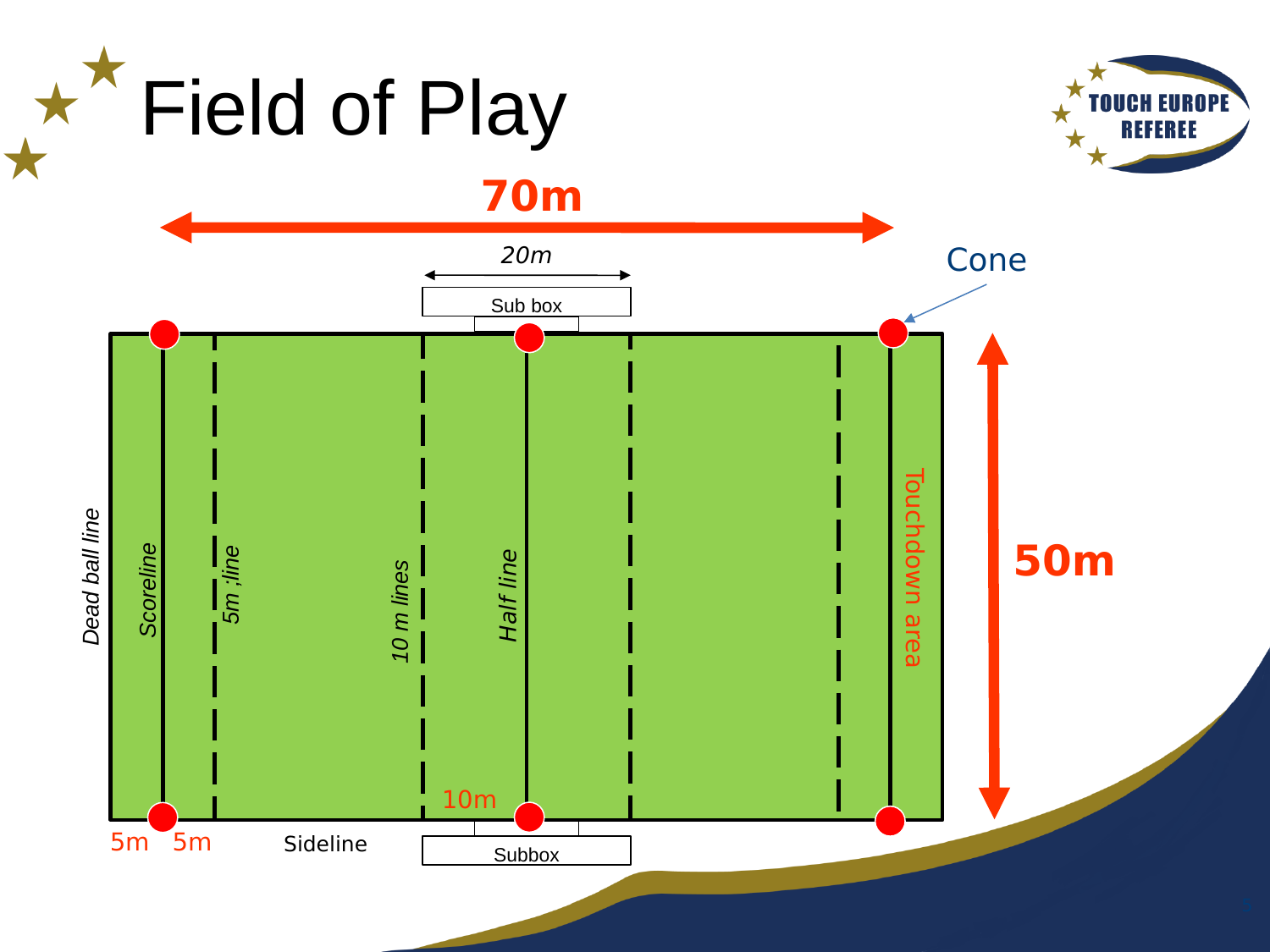

# Field of Play
70m

Cone
20m

Sub box

Subbox

50m
Touchdown area
Dead ball line
5m ;line
Scoreline
Half line
10 m lines
10m

5m
5m
Sideline
5